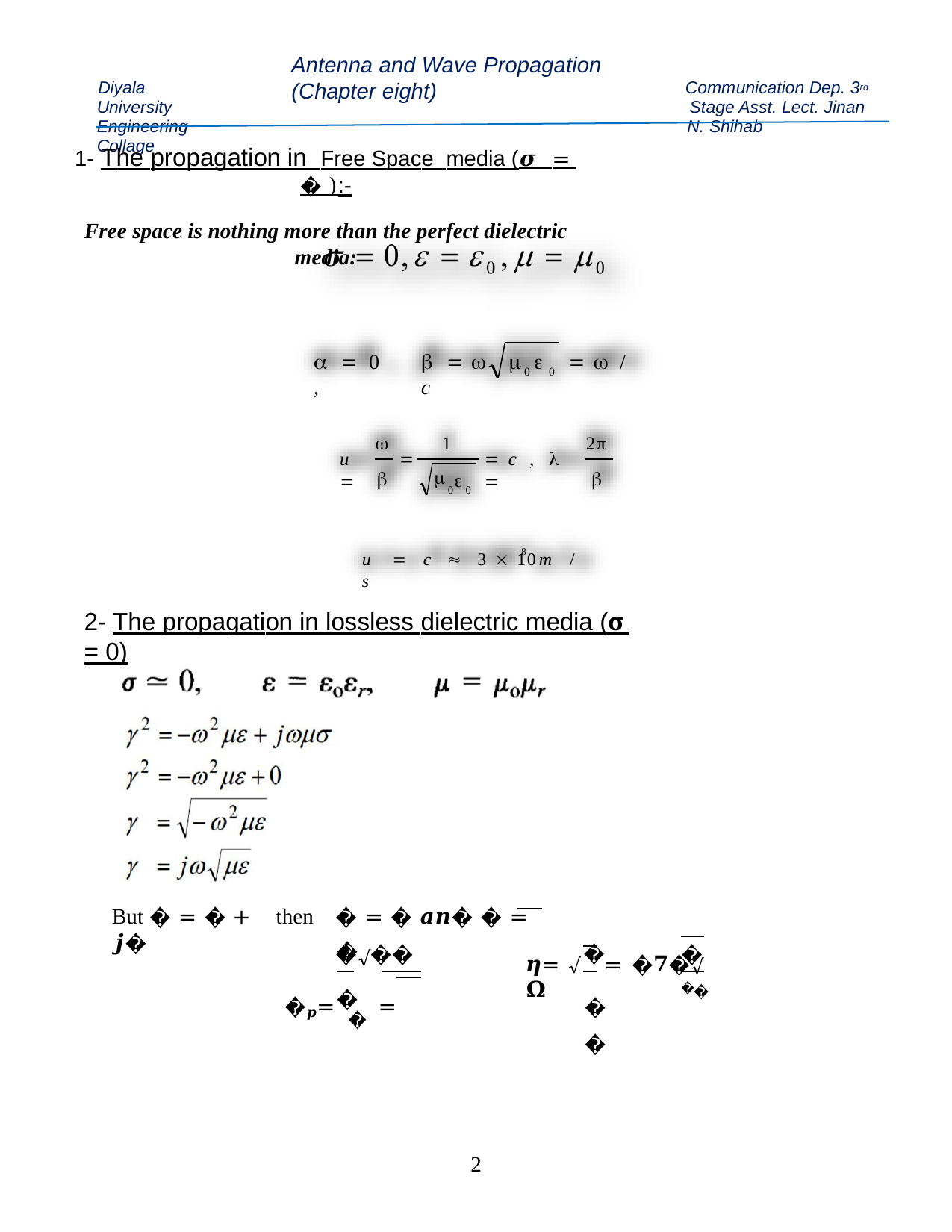

Antenna and Wave Propagation (Chapter eight)
Diyala University Engineering Collage
Communication Dep. 3rd  Stage Asst. Lect. Jinan N. Shihab

1- The propagation in  Free Space  media (𝝈  =  � ):-

Free space is nothing more than the perfect dielectric media:

α  =  0   ,
β  = ω	μ  ε	= ω  / c
0	0

ω

β
2π

β
1
=  c   ,	λ  =
u  =
=

ε
0     0

8
u   =  c  ≈  3 × 10	m  /  s
2- The propagation in lossless dielectric media (σ  = 0)

But � = � + 𝒋�
then
� = � 𝒂𝒏� � = �√��

�	�
�𝒑=  �  = √��  ,
�
��

𝜼= √	= �𝟕�√	𝛀
�	�

�
2